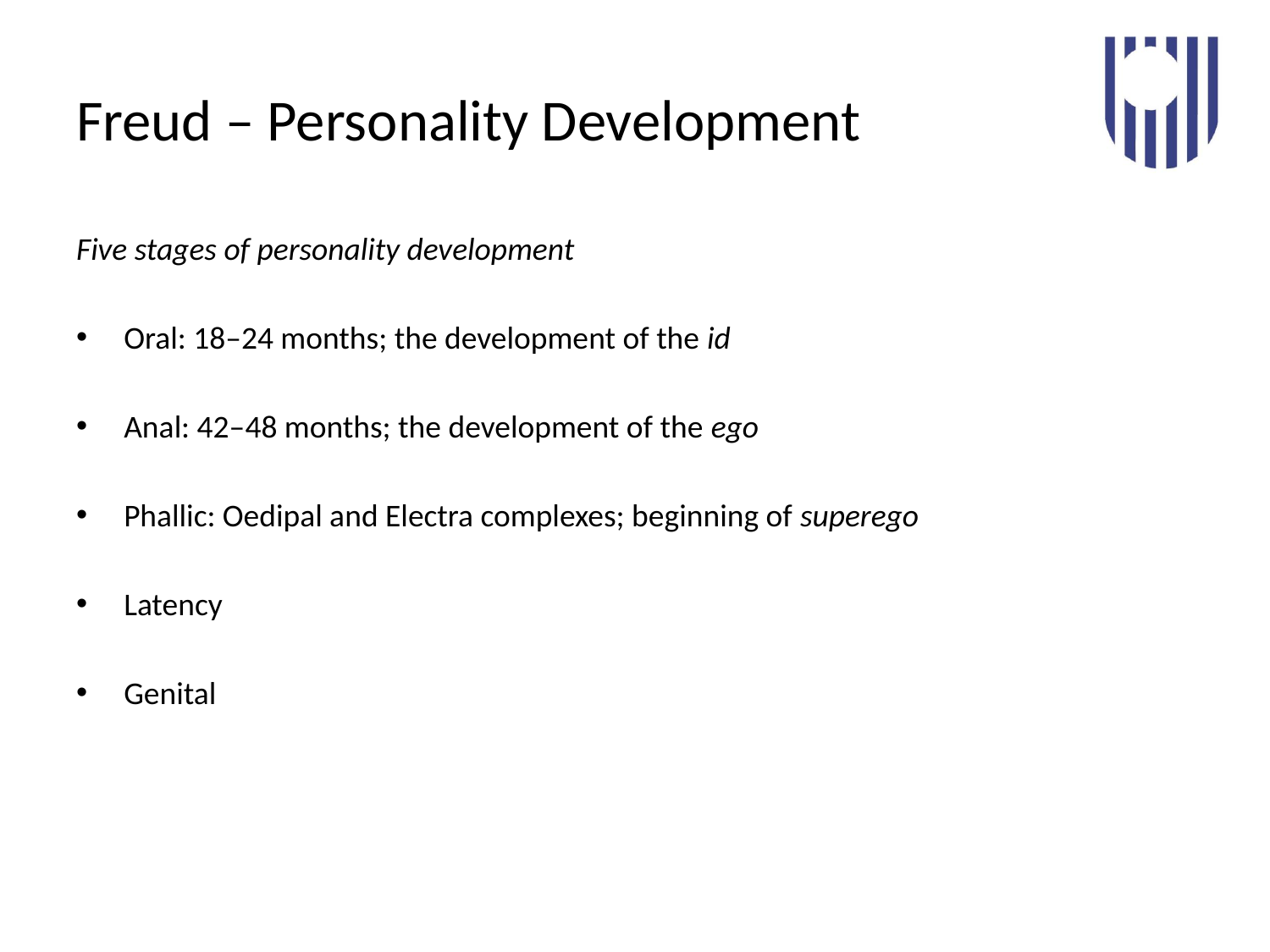

# Freud – Personality Development
Five stages of personality development

Oral: 18–24 months; the development of the id

Anal: 42–48 months; the development of the ego

Phallic: Oedipal and Electra complexes; beginning of superego

Latency

Genital